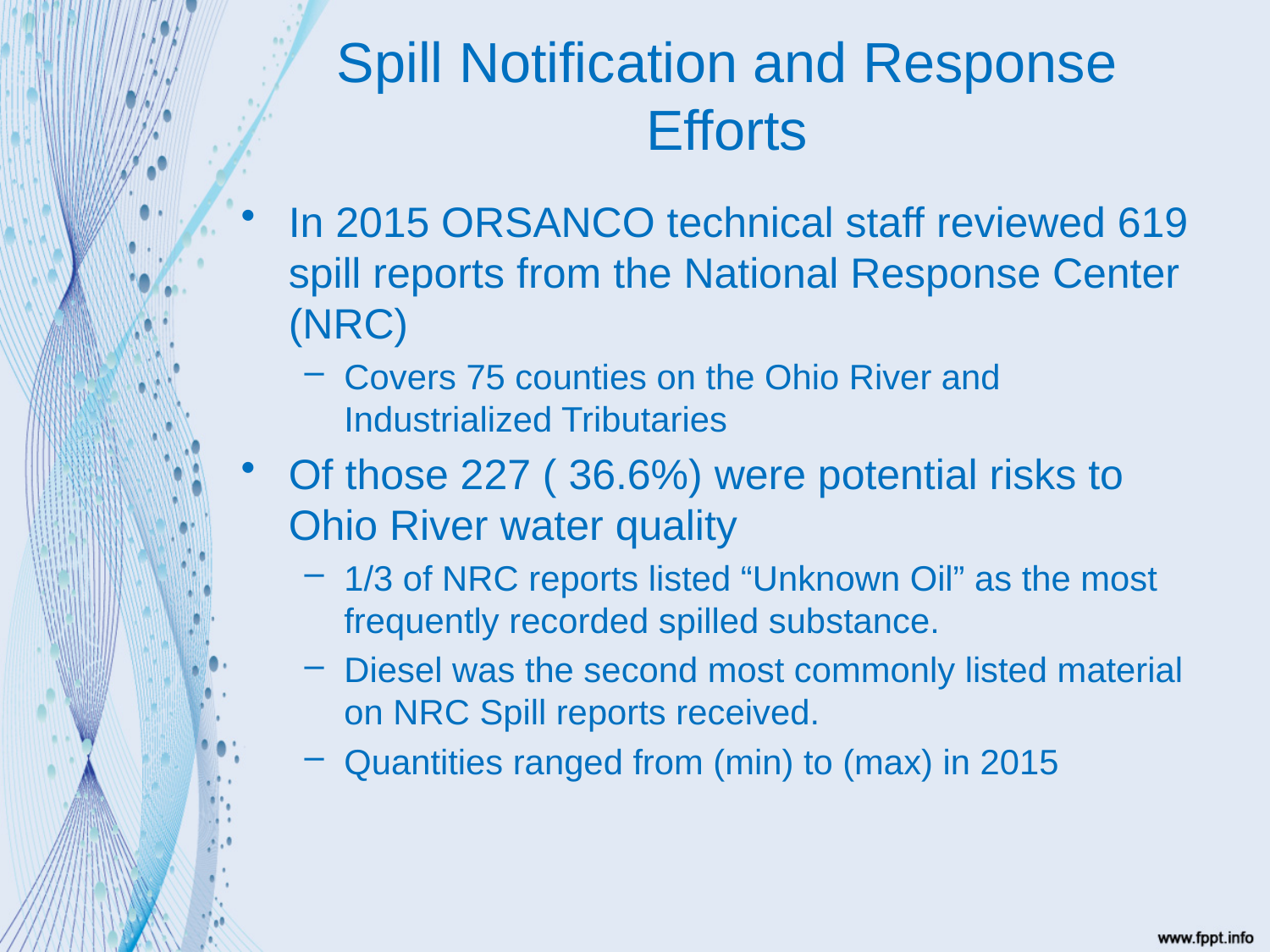

# Spill Notification and Response Efforts
In 2015 ORSANCO technical staff reviewed 619 spill reports from the National Response Center (NRC)
Covers 75 counties on the Ohio River and Industrialized Tributaries
Of those 227 ( 36.6%) were potential risks to Ohio River water quality
1/3 of NRC reports listed “Unknown Oil” as the most frequently recorded spilled substance.
Diesel was the second most commonly listed material on NRC Spill reports received.
Quantities ranged from (min) to (max) in 2015